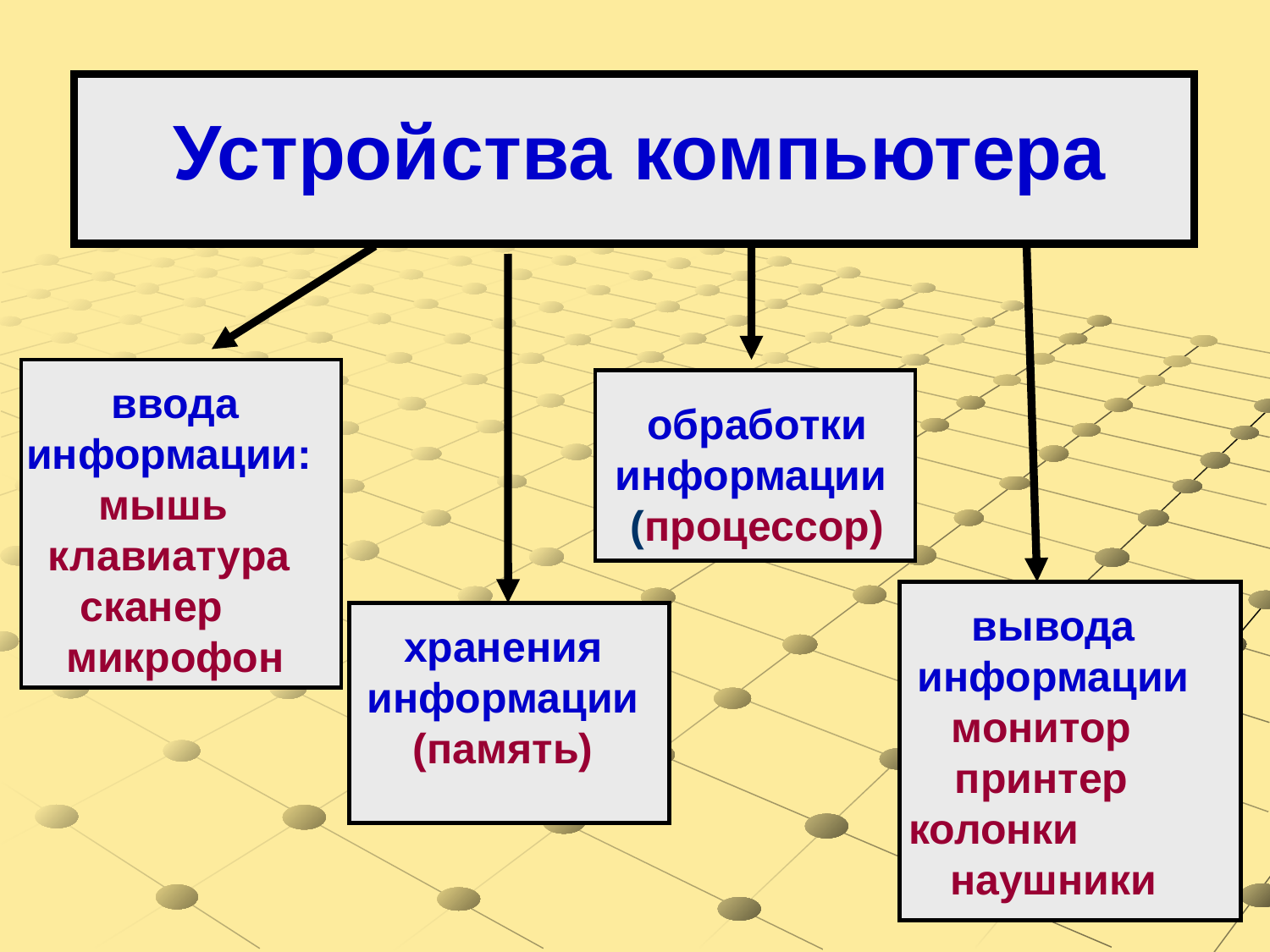

Устройства компьютера

ввода информации:  мышь   клавиатура  сканер     микрофон

обработки информации  (процессор)

вывода информации монитор   принтер   колонки           наушники

хранения информации (память)